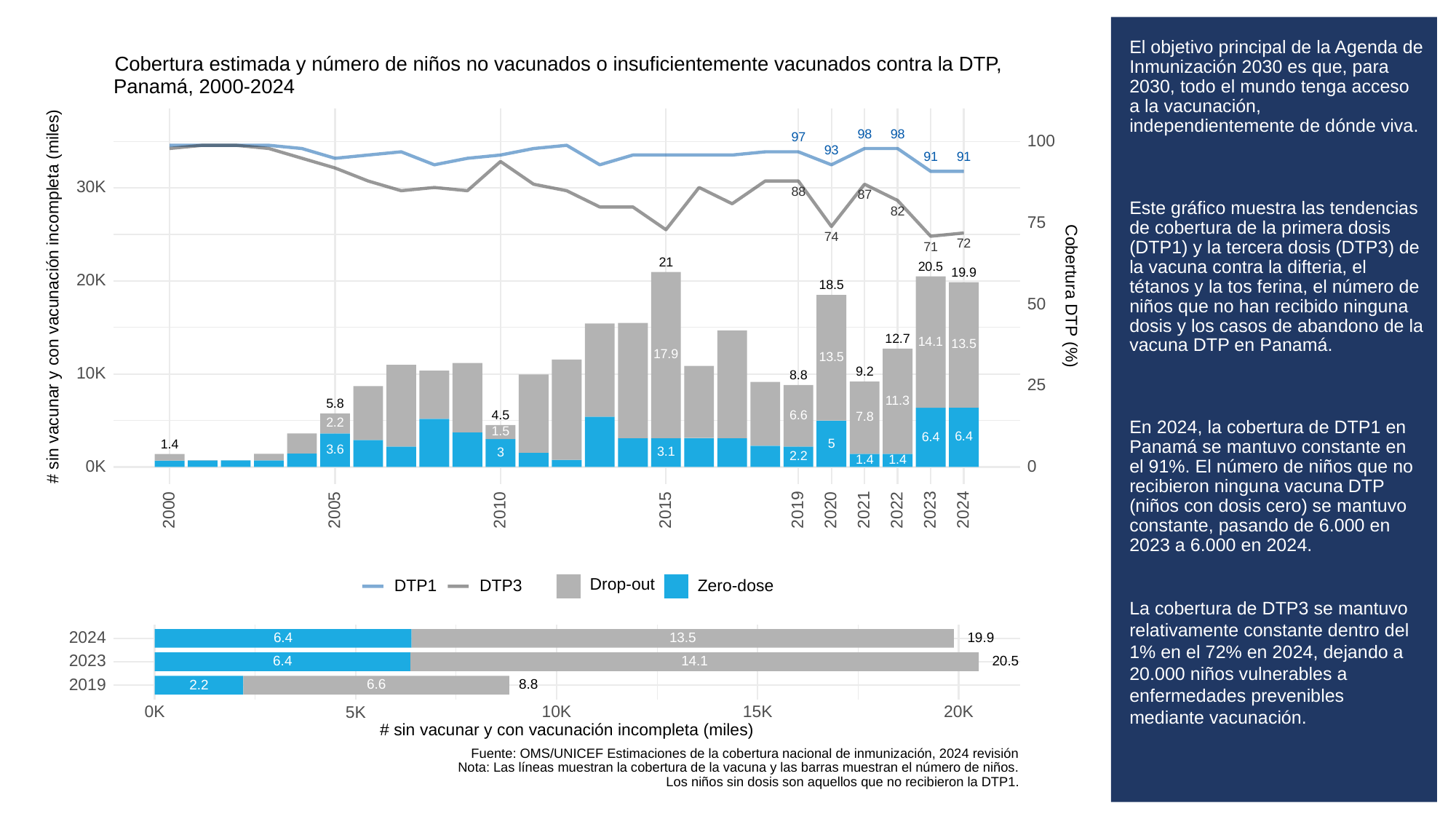

# El objetivo principal de la Agenda de Inmunización 2030 es que, para 2030, todo el mundo tenga acceso a la vacunación, independientemente de dónde viva.

Este gráfico muestra las tendencias de cobertura de la primera dosis (DTP1) y la tercera dosis (DTP3) de la vacuna contra la difteria, el tétanos y la tos ferina, el número de niños que no han recibido ninguna dosis y los casos de abandono de la vacuna DTP en Panamá.

En 2024, la cobertura de DTP1 en Panamá se mantuvo constante en el 91%. El número de niños que no recibieron ninguna vacuna DTP (niños con dosis cero) se mantuvo constante, pasando de 6.000 en 2023 a 6.000 en 2024.

La cobertura de DTP3 se mantuvo relativamente constante dentro del 1% en el 72% en 2024, dejando a 20.000 niños vulnerables a enfermedades prevenibles mediante vacunación.

Cobertura estimada y número de niños no vacunados o insuficientemente vacunados contra la DTP,
Panamá, 2000-2024

98
98
97
100

93
91
91
30K
88

87
82
75
74

72
71
21
20.5
19.9

20K

18.5

# sin vacunar y con vacunación incompleta (miles)
Cobertura DTP (%)

50

12.7
14.1
13.5

17.9
13.5

9.2
10K

8.8

25

11.3
5.8

6.6
4.5
7.8

2.2

1.5

6.4
6.4

5

1.4
3.6

3.1
3
2.2

1.4
1.4

0K
0

2023
2000
2005
2010
2015
2019
2020
2021
2022
2024

Drop-out
DTP3
Zero-dose
DTP1

2024
13.5
6.4
19.9

2023
6.4
20.5
14.1

2019
6.6
8.8
2.2

0K
10K
15K
20K
5K
# sin vacunar y con vacunación incompleta (miles)
Fuente: OMS/UNICEF Estimaciones de la cobertura nacional de inmunización, 2024 revisión
Nota: Las líneas muestran la cobertura de la vacuna y las barras muestran el número de niños.
Los niños sin dosis son aquellos que no recibieron la DTP1.